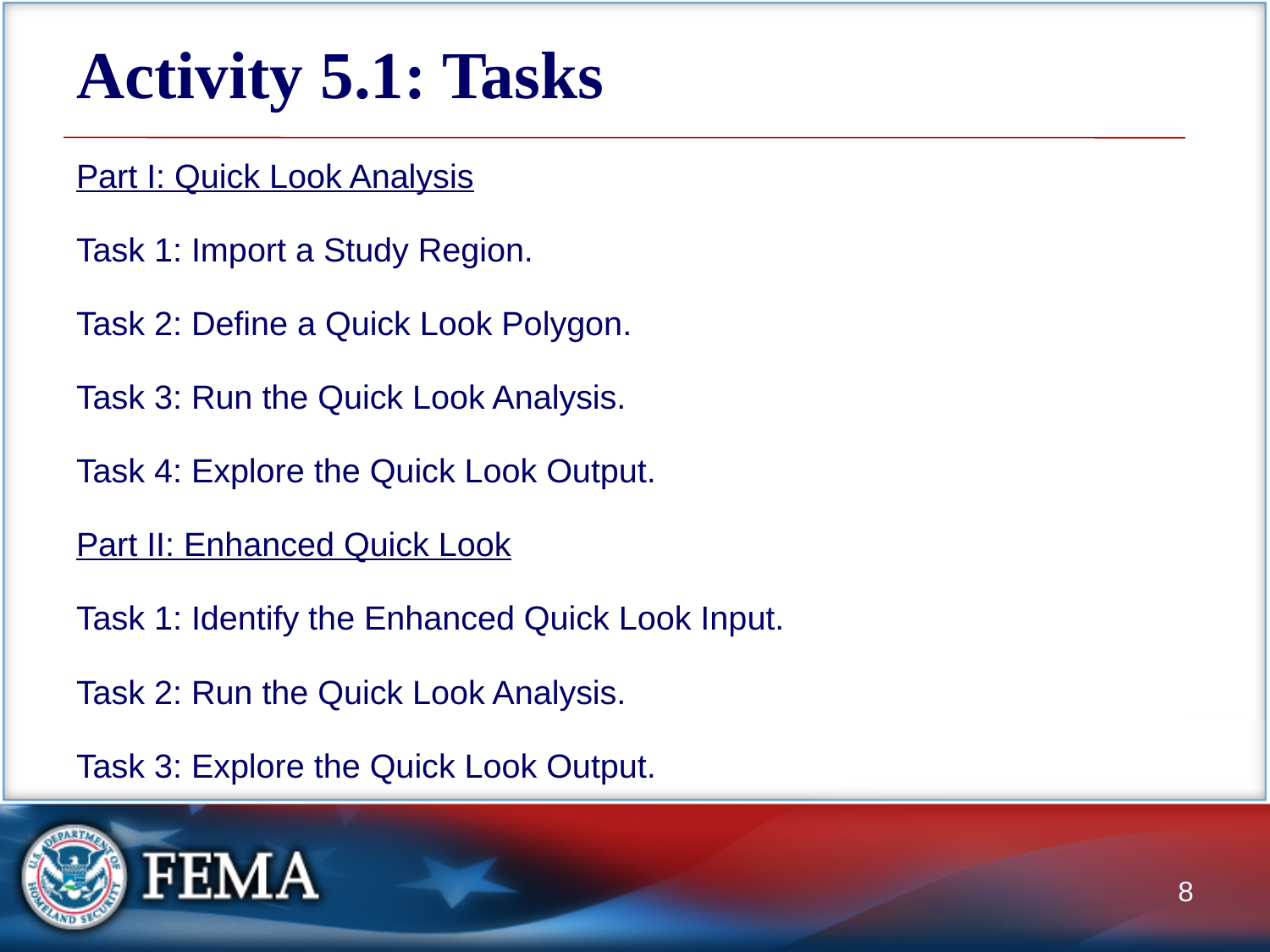

# Activity 5.1: Tasks
Part I: Quick Look Analysis
Task 1: Import a Study Region.
Task 2: Define a Quick Look Polygon.
Task 3: Run the Quick Look Analysis.
Task 4: Explore the Quick Look Output.
Part II: Enhanced Quick Look
Task 1: Identify the Enhanced Quick Look Input.
Task 2: Run the Quick Look Analysis.
Task 3: Explore the Quick Look Output.
8